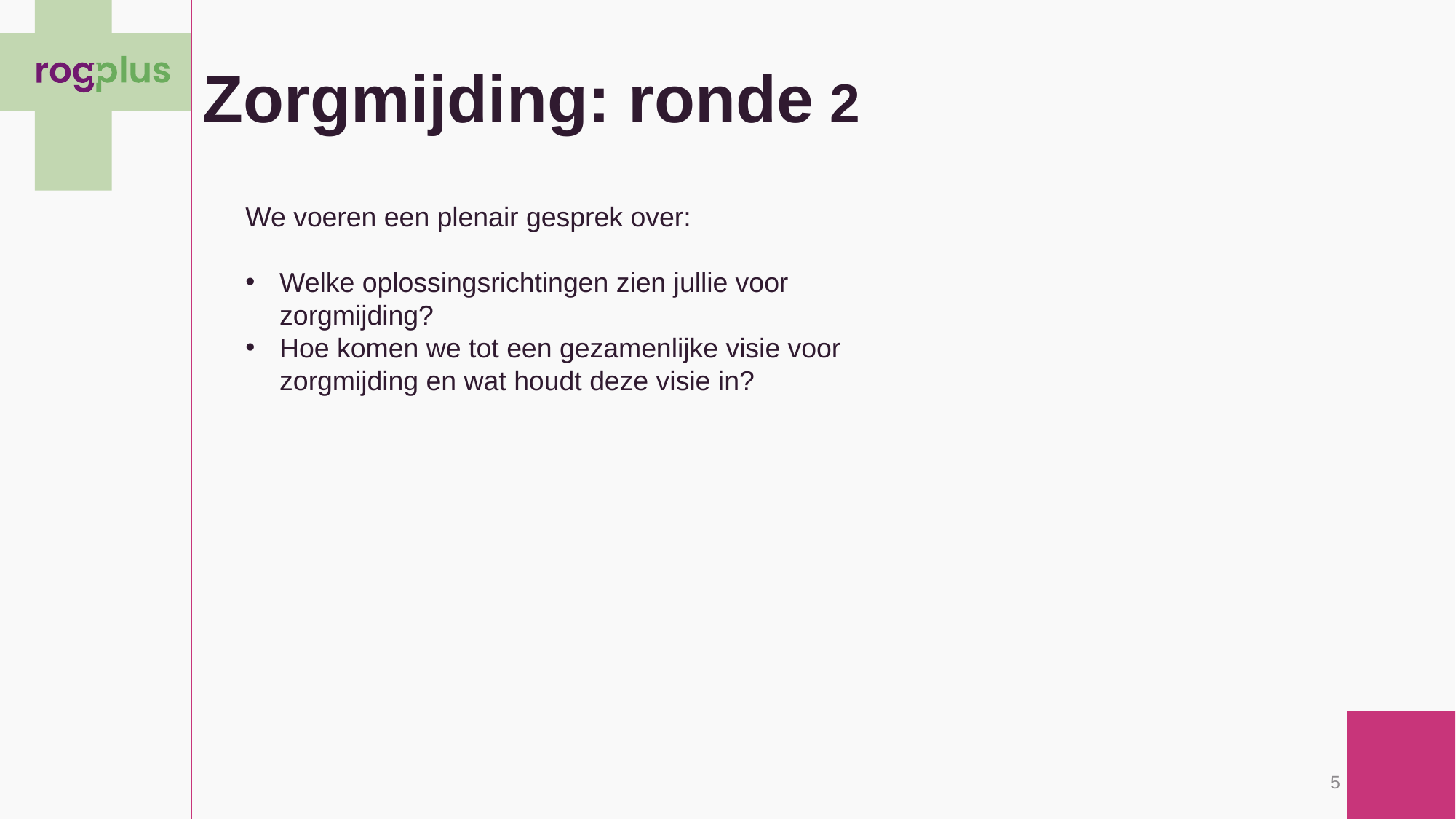

# Zorgmijding: ronde 2
We voeren een plenair gesprek over:

Welke oplossingsrichtingen zien jullie voor zorgmijding?
Hoe komen we tot een gezamenlijke visie voor zorgmijding en wat houdt deze visie in?

5